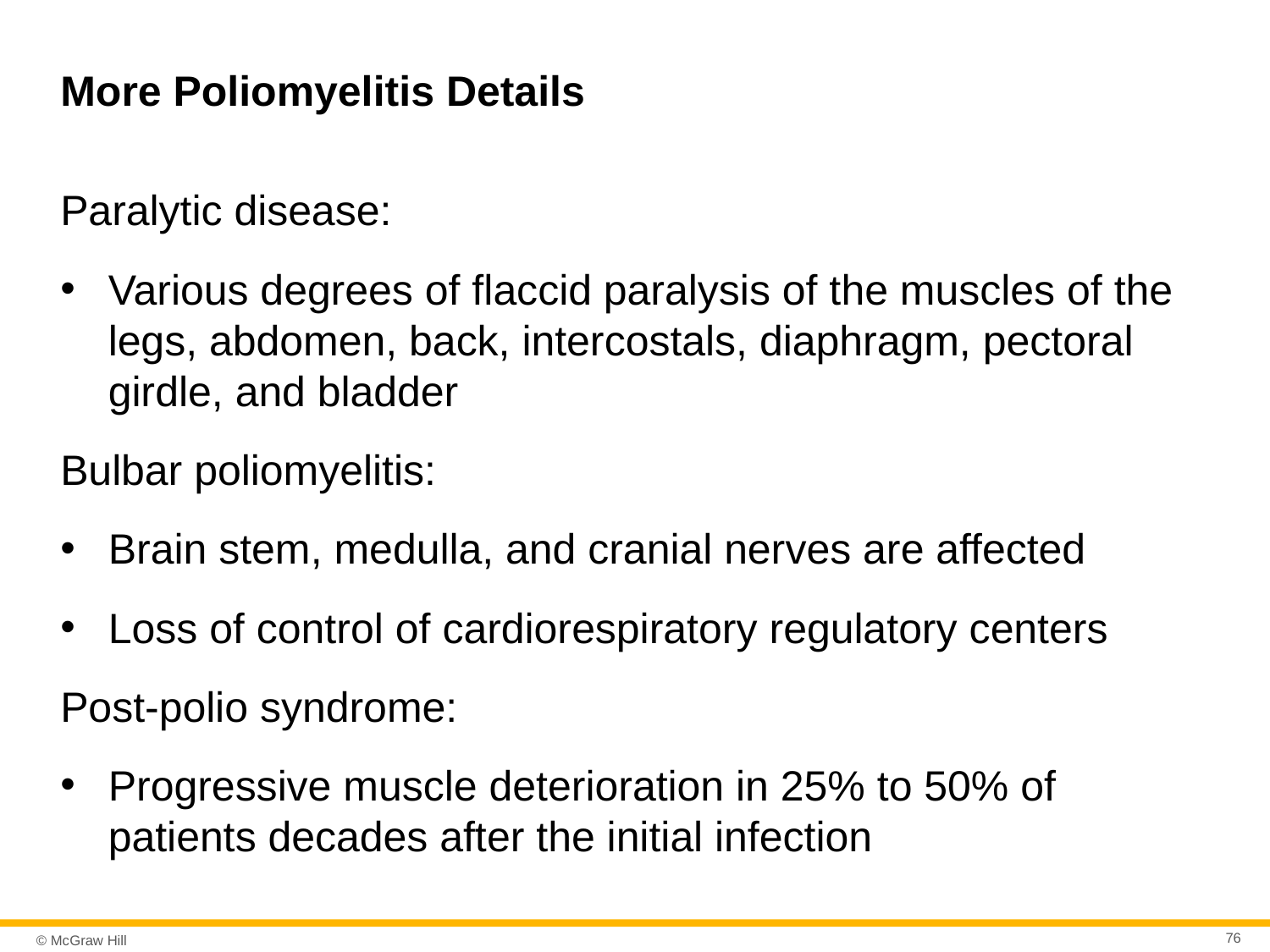

# More Poliomyelitis Details
Paralytic disease:
Various degrees of flaccid paralysis of the muscles of the legs, abdomen, back, intercostals, diaphragm, pectoral girdle, and bladder
Bulbar poliomyelitis:
Brain stem, medulla, and cranial nerves are affected
Loss of control of cardiorespiratory regulatory centers
Post-polio syndrome:
Progressive muscle deterioration in 25% to 50% of patients decades after the initial infection